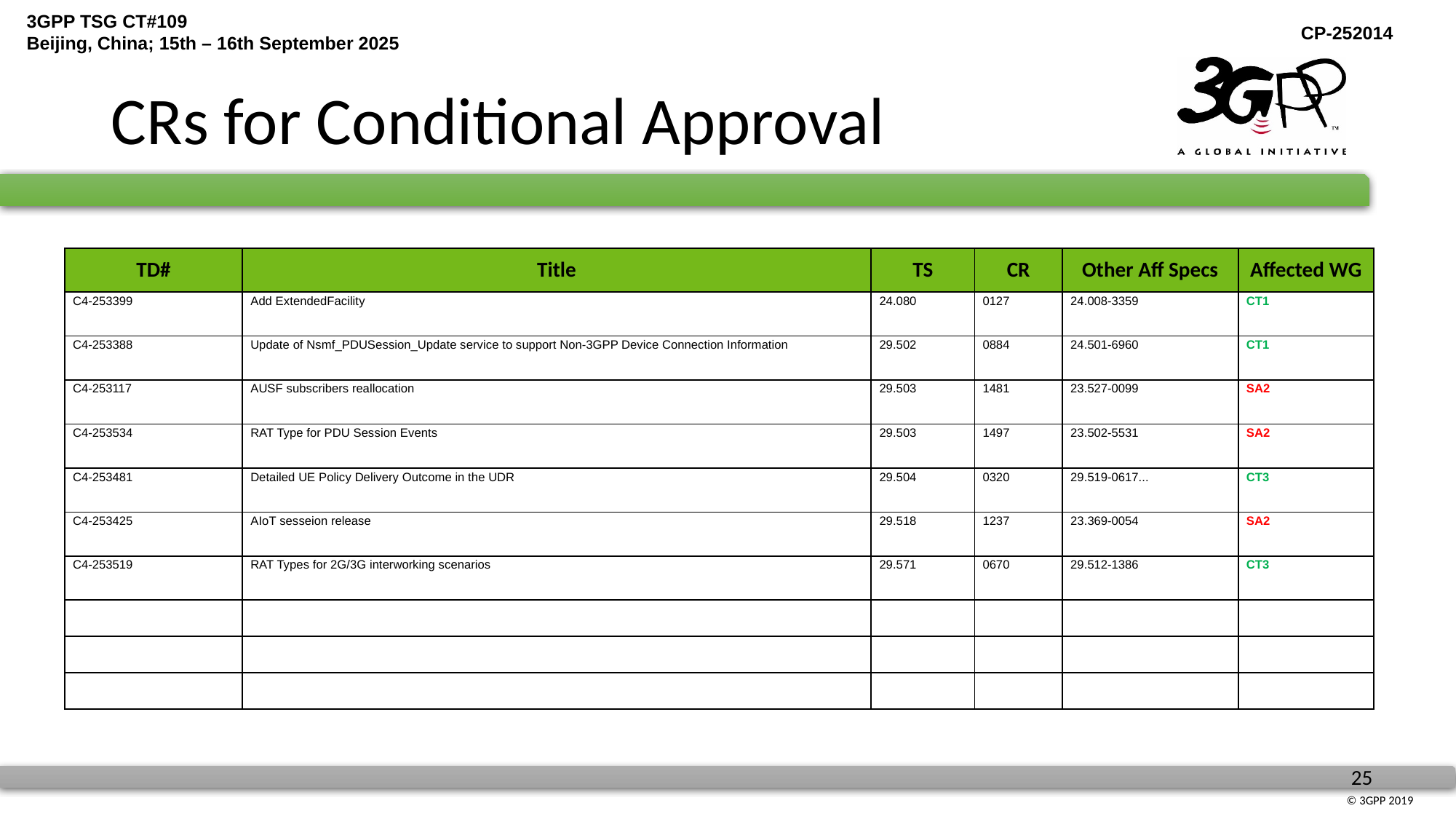

# CRs for Conditional Approval
| TD# | Title | TS | CR | Other Aff Specs | Affected WG |
| --- | --- | --- | --- | --- | --- |
| C4-253399 | Add ExtendedFacility | 24.080 | 0127 | 24.008-3359 | CT1 |
| C4-253388 | Update of Nsmf\_PDUSession\_Update service to support Non-3GPP Device Connection Information | 29.502 | 0884 | 24.501-6960 | CT1 |
| C4-253117 | AUSF subscribers reallocation | 29.503 | 1481 | 23.527-0099 | SA2 |
| C4-253534 | RAT Type for PDU Session Events | 29.503 | 1497 | 23.502-5531 | SA2 |
| C4-253481 | Detailed UE Policy Delivery Outcome in the UDR | 29.504 | 0320 | 29.519-0617... | CT3 |
| C4-253425 | AIoT sesseion release | 29.518 | 1237 | 23.369-0054 | SA2 |
| C4-253519 | RAT Types for 2G/3G interworking scenarios | 29.571 | 0670 | 29.512-1386 | CT3 |
|  |  |  |  |  |  |
|  |  |  |  |  |  |
|  |  |  |  |  |  |